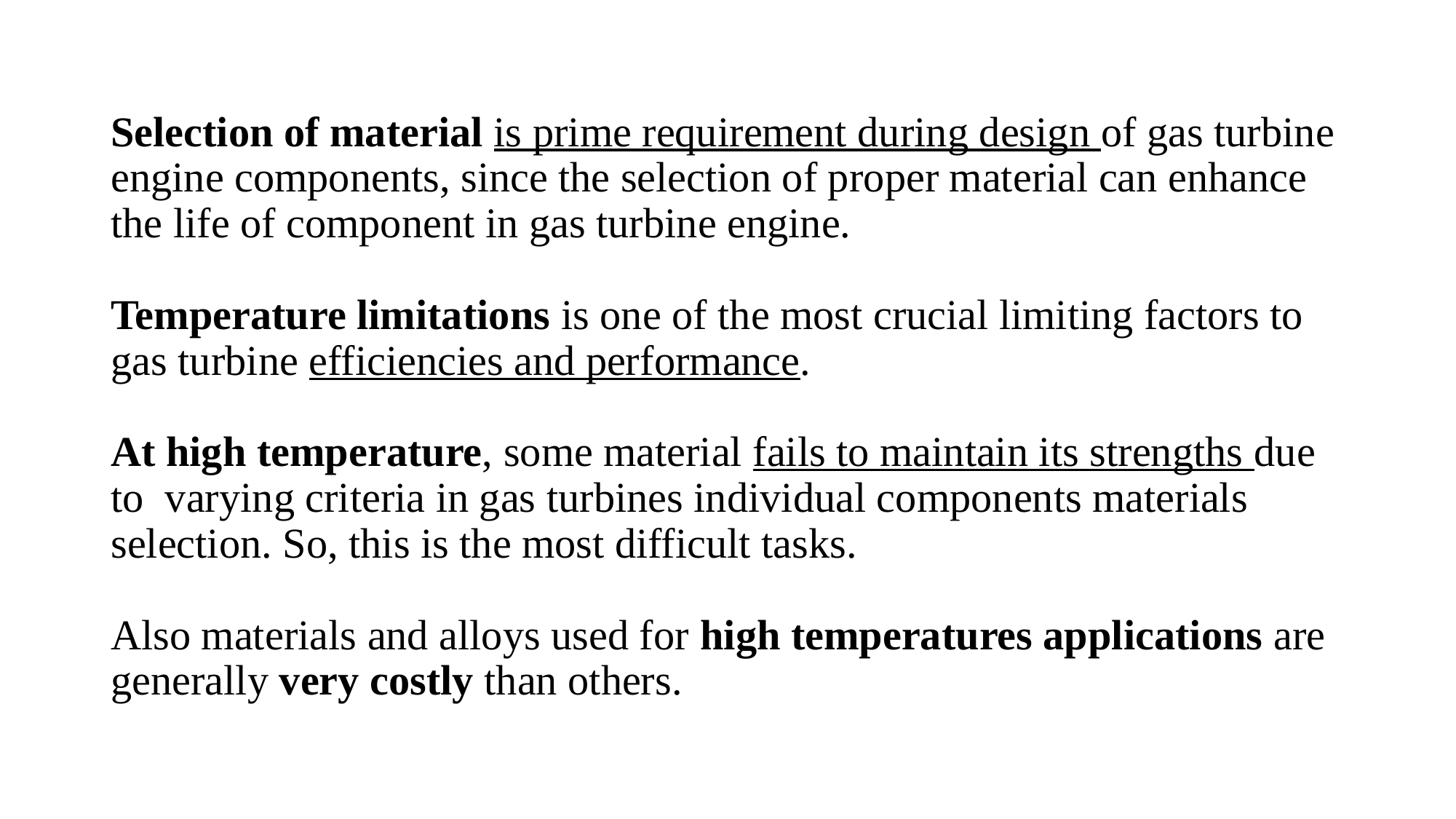

# Selection of material is prime requirement during design of gas turbine engine components, since the selection of proper material can enhance the life of component in gas turbine engine. Temperature limitations is one of the most crucial limiting factors to gas turbine efficiencies and performance. At high temperature, some material fails to maintain its strengths due to  varying criteria in gas turbines individual components materials selection. So, this is the most difficult tasks. Also materials and alloys used for high temperatures applications are generally very costly than others.